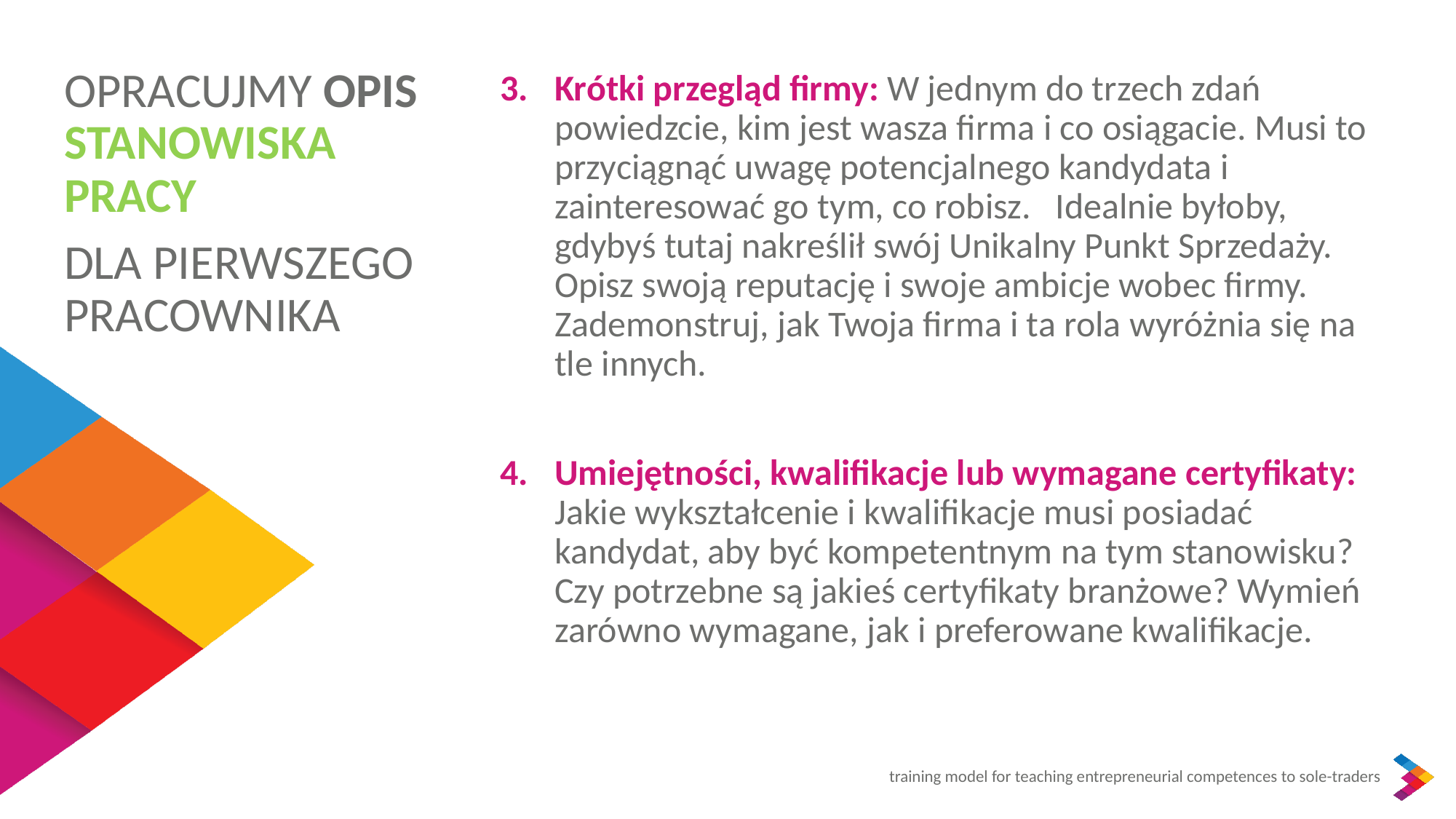

OPRACUJMY OPIS STANOWISKA PRACY
DLA PIERWSZEGO PRACOWNIKA
Krótki przegląd firmy: W jednym do trzech zdań powiedzcie, kim jest wasza firma i co osiągacie. Musi to przyciągnąć uwagę potencjalnego kandydata i zainteresować go tym, co robisz.   Idealnie byłoby, gdybyś tutaj nakreślił swój Unikalny Punkt Sprzedaży. Opisz swoją reputację i swoje ambicje wobec firmy. Zademonstruj, jak Twoja firma i ta rola wyróżnia się na tle innych.

Umiejętności, kwalifikacje lub wymagane certyfikaty:  Jakie wykształcenie i kwalifikacje musi posiadać kandydat, aby być kompetentnym na tym stanowisku? Czy potrzebne są jakieś certyfikaty branżowe? Wymień zarówno wymagane, jak i preferowane kwalifikacje.